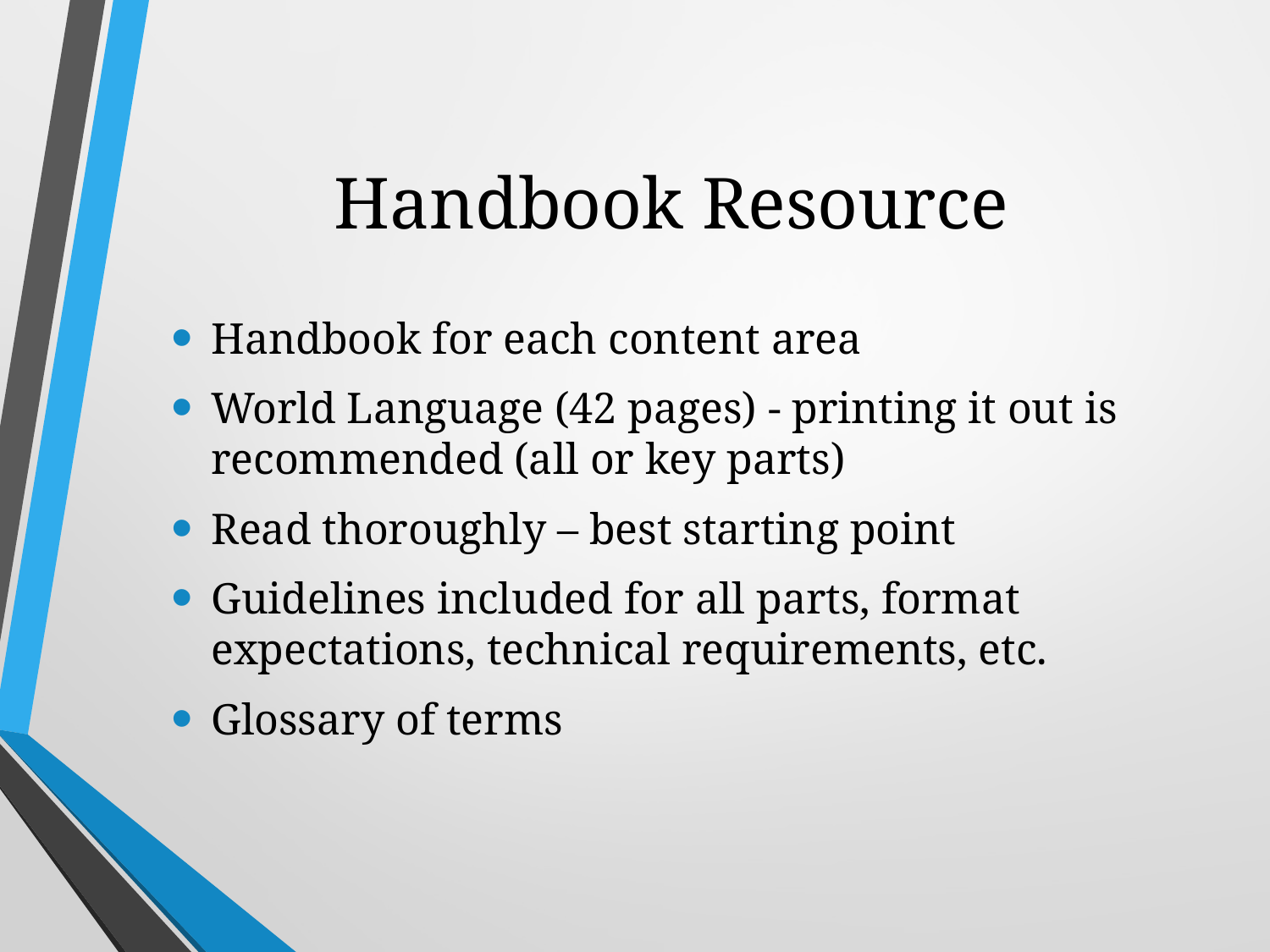

# Handbook Resource
Handbook for each content area
World Language (42 pages) - printing it out is recommended (all or key parts)
Read thoroughly – best starting point
Guidelines included for all parts, format expectations, technical requirements, etc.
Glossary of terms